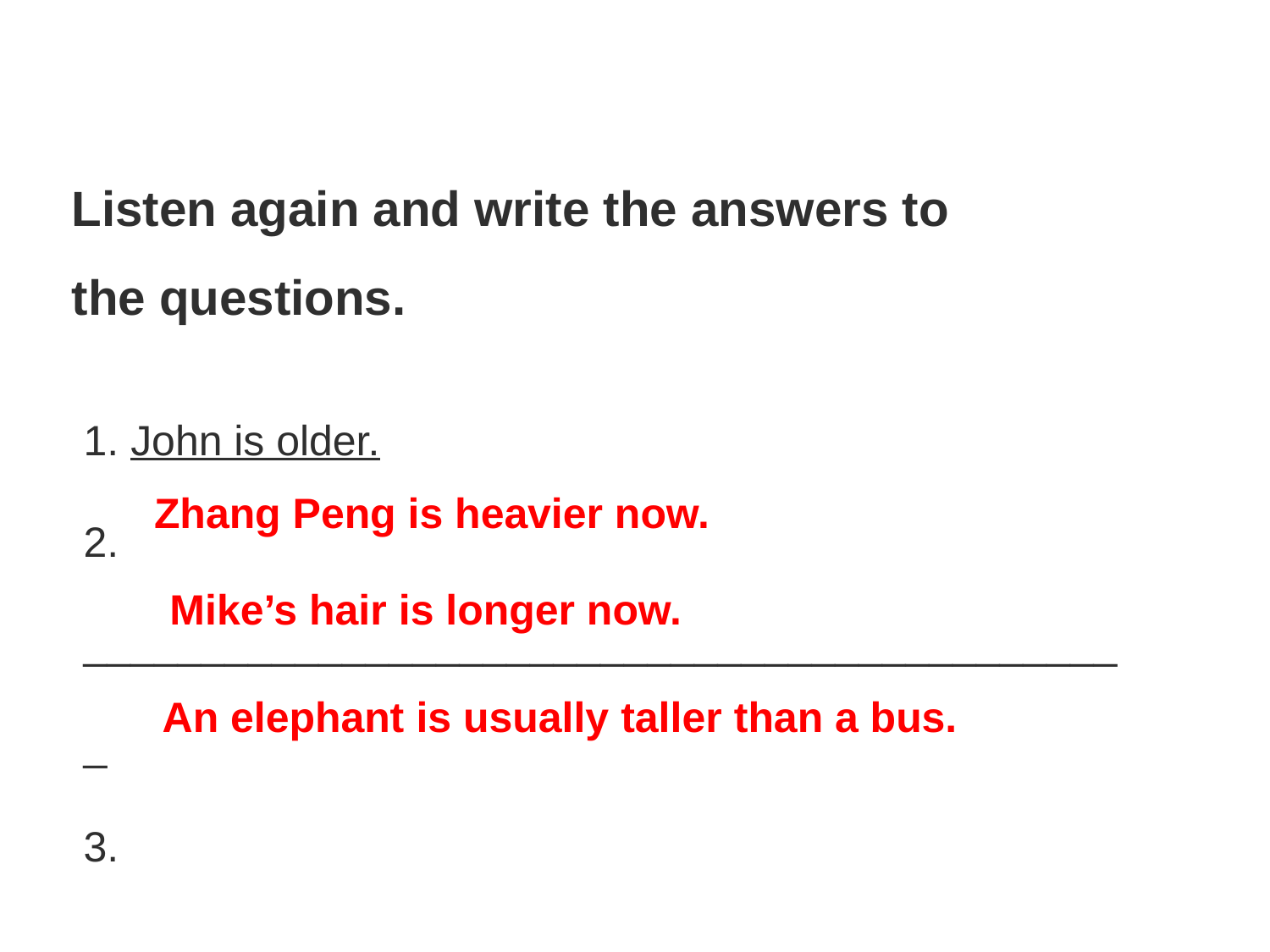

Listen again and write the answers to
the questions.
1. John is older.
2. _____________________________________________
3. _____________________________________________
4. _____________________________________________
Zhang Peng is heavier now.
Mike’s hair is longer now.
An elephant is usually taller than a bus.